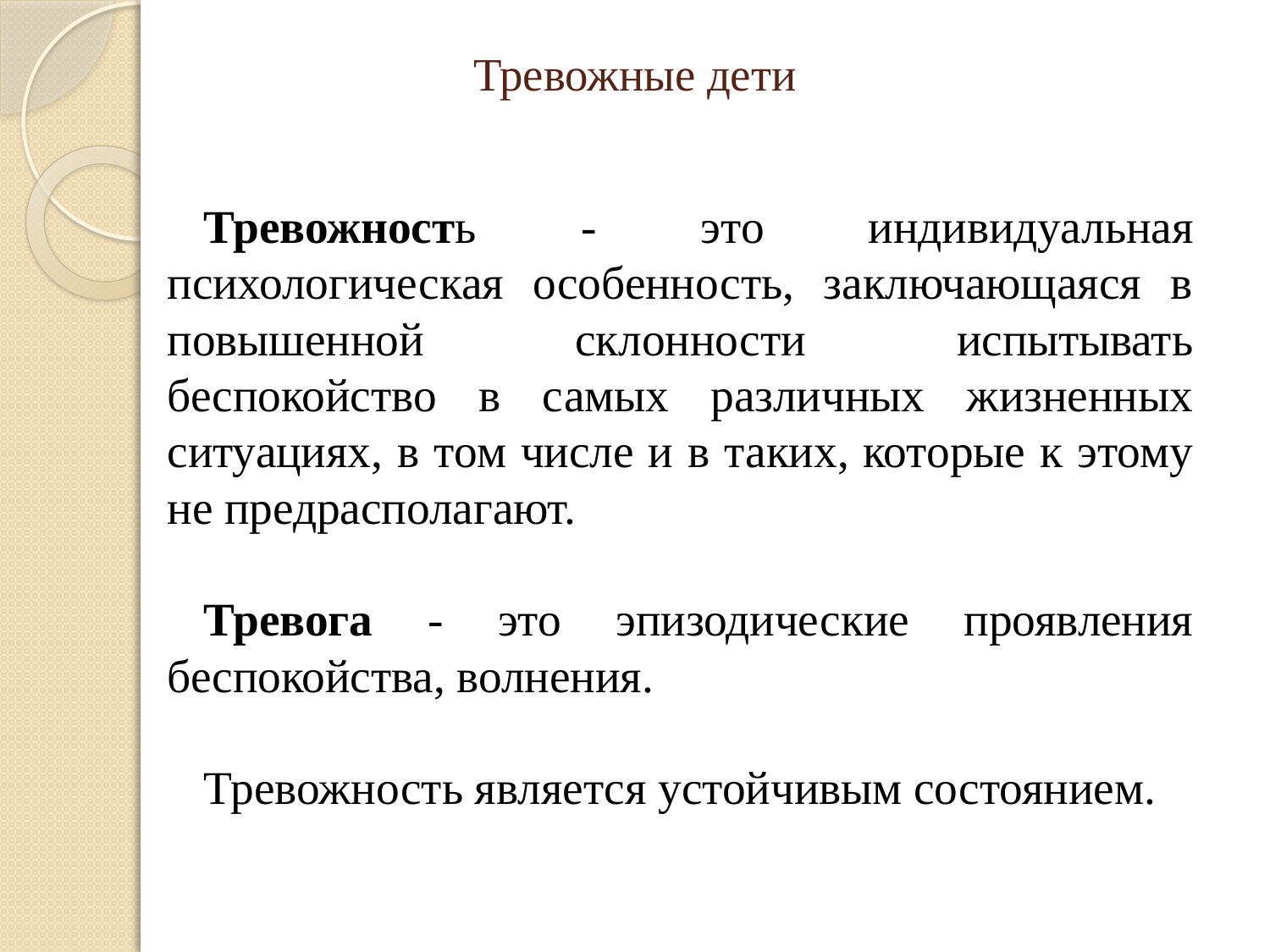

# Тревожные дети

Тревожность - это индивидуальная психологическая особенность, заключающаяся в повышенной склонности испытывать беспокойство в самых различных жизненных ситуациях, в том числе и в таких, которые к этому не предрасполагают.

Тревога - это эпизодические проявления беспокойства, волнения.

Тревожность является устойчивым состоянием.